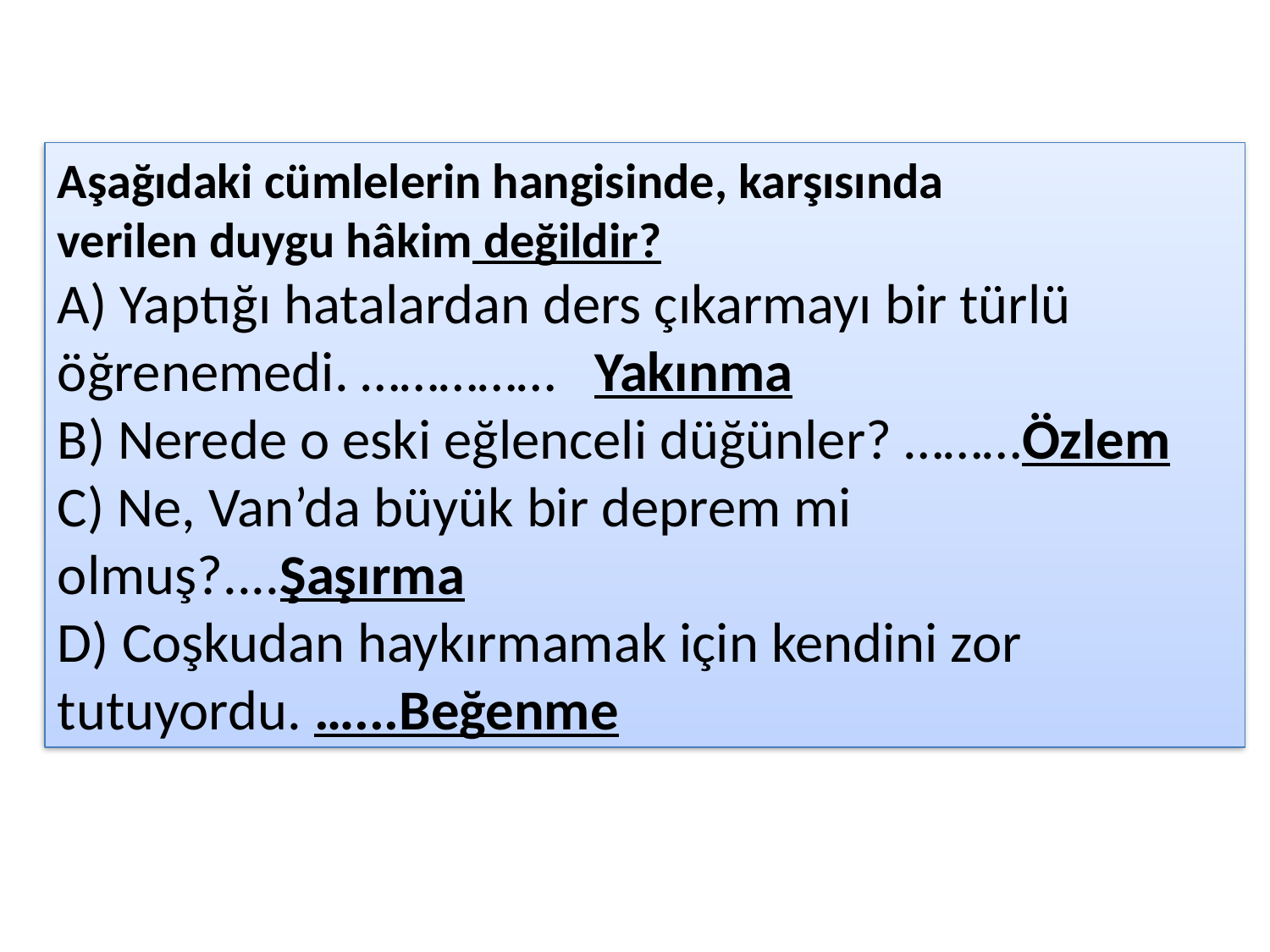

Aşağıdaki cümlelerin hangisinde, karşısında
verilen duygu hâkim değildir?
A) Yaptığı hatalardan ders çıkarmayı bir türlü öğrenemedi. ……………   Yakınma
B) Nerede o eski eğlenceli düğünler? ………Özlem
C) Ne, Van’da büyük bir deprem mi olmuş?....Şaşırma
D) Coşkudan haykırmamak için kendini zor tutuyordu. …...Beğenme